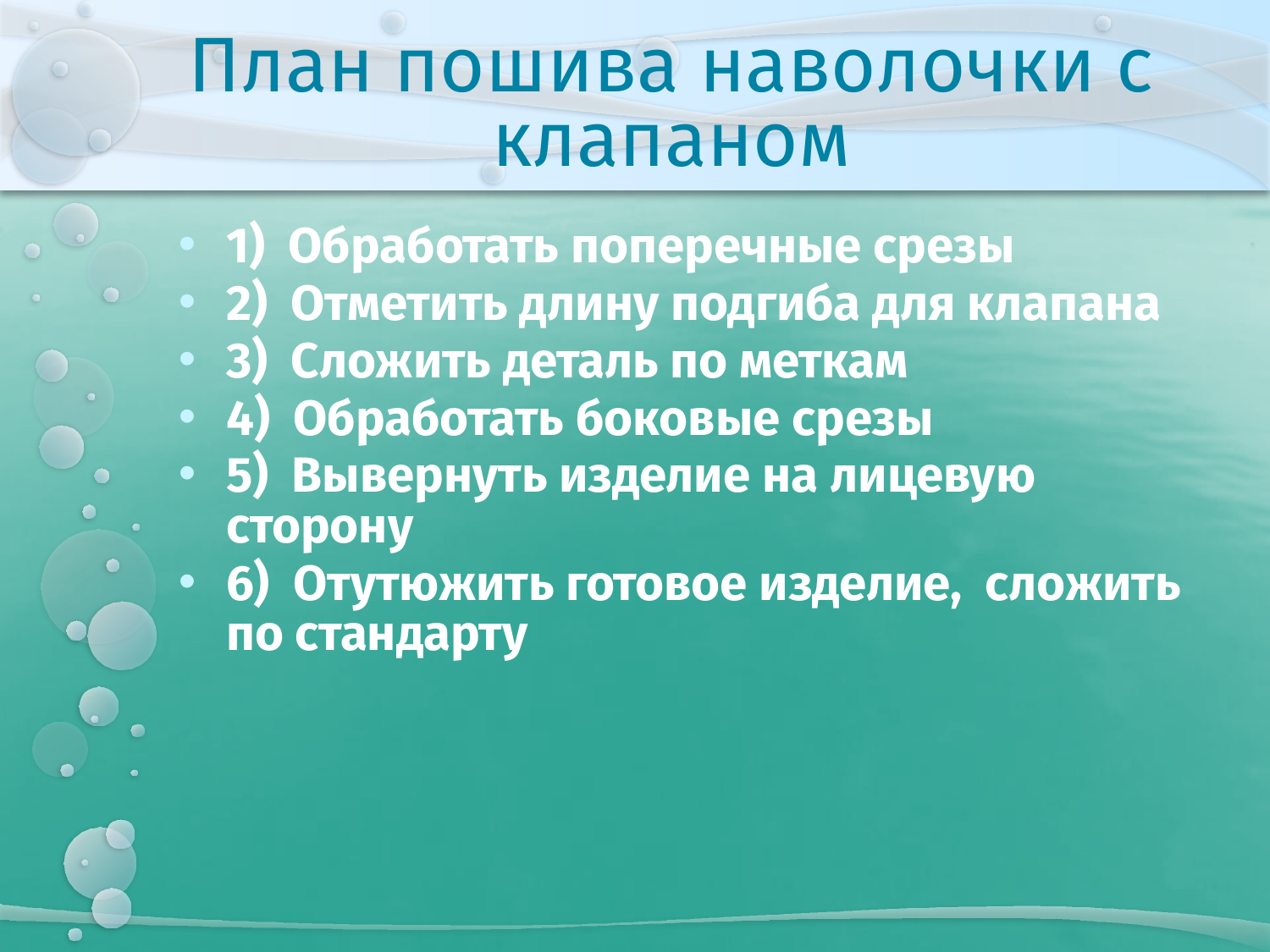

# План пошива наволочки с клапаном
1)  Обработать поперечные срезы
2)  Отметить длину подгиба для клапана
3)  Сложить деталь по меткам
4)  Обработать боковые срезы
5)  Вывернуть изделие на лицевую сторону
6)  Отутюжить готовое изделие,  сложить по стандарту